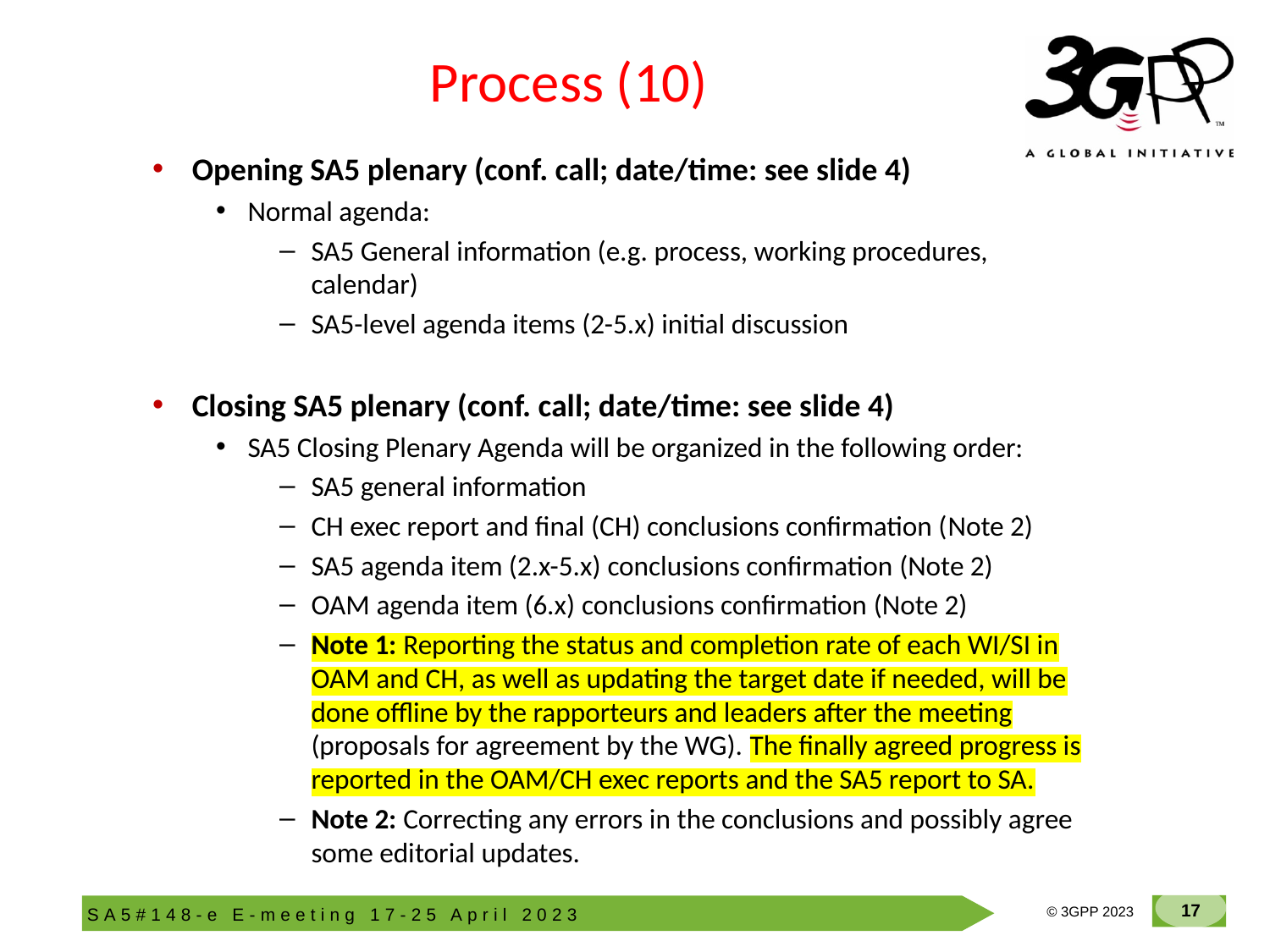

# Process (10)
Opening SA5 plenary (conf. call; date/time: see slide 4)
Normal agenda:
SA5 General information (e.g. process, working procedures, calendar)
SA5-level agenda items (2-5.x) initial discussion

Closing SA5 plenary (conf. call; date/time: see slide 4)
SA5 Closing Plenary Agenda will be organized in the following order:
SA5 general information
CH exec report and final (CH) conclusions confirmation (Note 2)
SA5 agenda item (2.x-5.x) conclusions confirmation (Note 2)
OAM agenda item (6.x) conclusions confirmation (Note 2)
Note 1: Reporting the status and completion rate of each WI/SI in OAM and CH, as well as updating the target date if needed, will be done offline by the rapporteurs and leaders after the meeting (proposals for agreement by the WG). The finally agreed progress is reported in the OAM/CH exec reports and the SA5 report to SA.
Note 2: Correcting any errors in the conclusions and possibly agree some editorial updates.